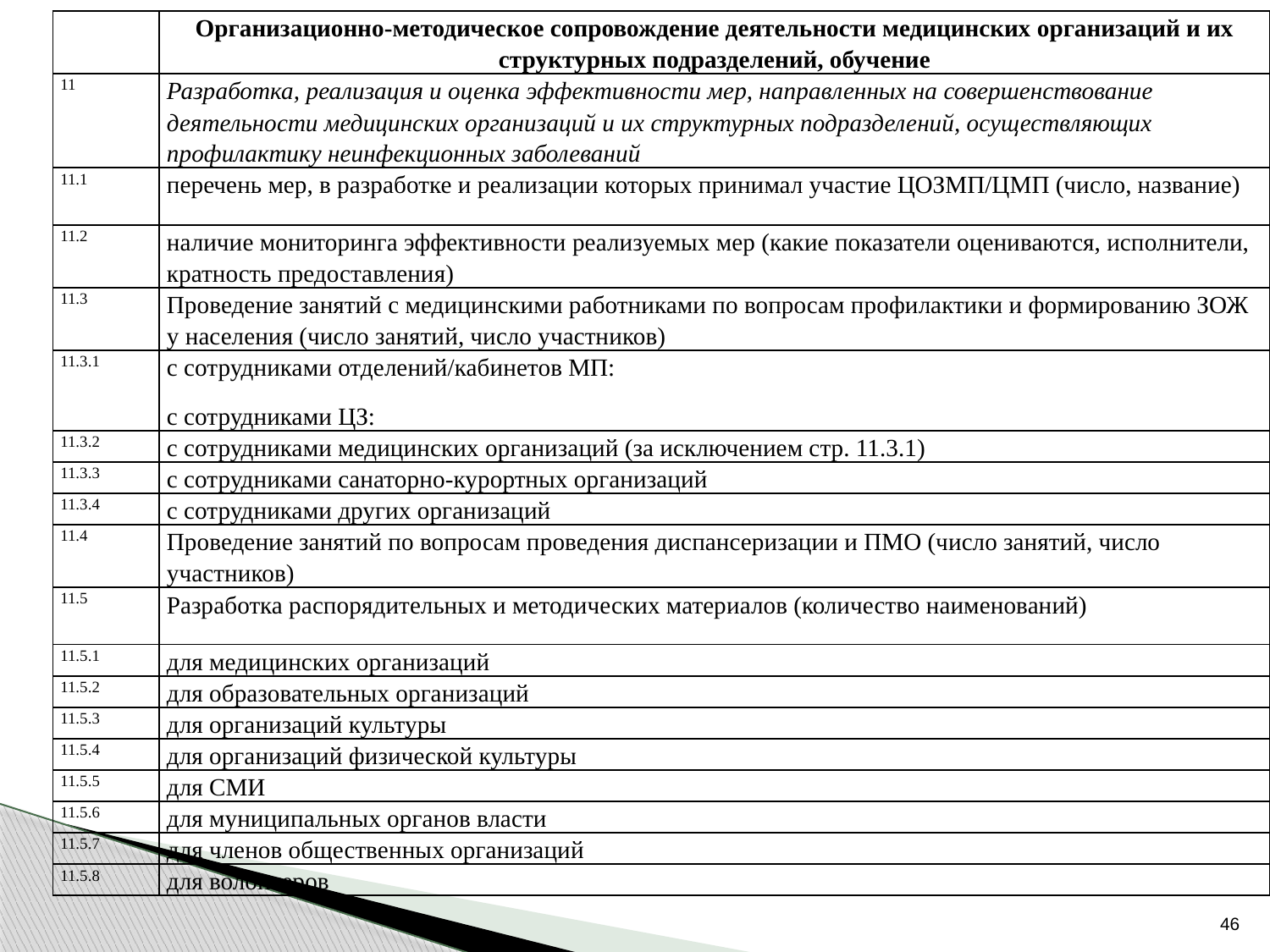

|  | Организационно-методическое сопровождение деятельности медицинских организаций и их структурных подразделений, обучение |
| --- | --- |
| 11 | Разработка, реализация и оценка эффективности мер, направленных на совершенствование деятельности медицинских организаций и их структурных подразделений, осуществляющих профилактику неинфекционных заболеваний |
| 11.1 | перечень мер, в разработке и реализации которых принимал участие ЦОЗМП/ЦМП (число, название) |
| 11.2 | наличие мониторинга эффективности реализуемых мер (какие показатели оцениваются, исполнители, кратность предоставления) |
| 11.3 | Проведение занятий с медицинскими работниками по вопросам профилактики и формированию ЗОЖ у населения (число занятий, число участников) |
| 11.3.1 | с сотрудниками отделений/кабинетов МП: с сотрудниками ЦЗ: |
| 11.3.2 | с сотрудниками медицинских организаций (за исключением стр. 11.3.1) |
| 11.3.3 | с сотрудниками санаторно-курортных организаций |
| 11.3.4 | с сотрудниками других организаций |
| 11.4 | Проведение занятий по вопросам проведения диспансеризации и ПМО (число занятий, число участников) |
| 11.5 | Разработка распорядительных и методических материалов (количество наименований) |
| 11.5.1 | для медицинских организаций |
| 11.5.2 | для образовательных организаций |
| 11.5.3 | для организаций культуры |
| 11.5.4 | для организаций физической культуры |
| 11.5.5 | для СМИ |
| 11.5.6 | для муниципальных органов власти |
| 11.5.7 | для членов общественных организаций |
| 11.5.8 | для волонтеров |
46